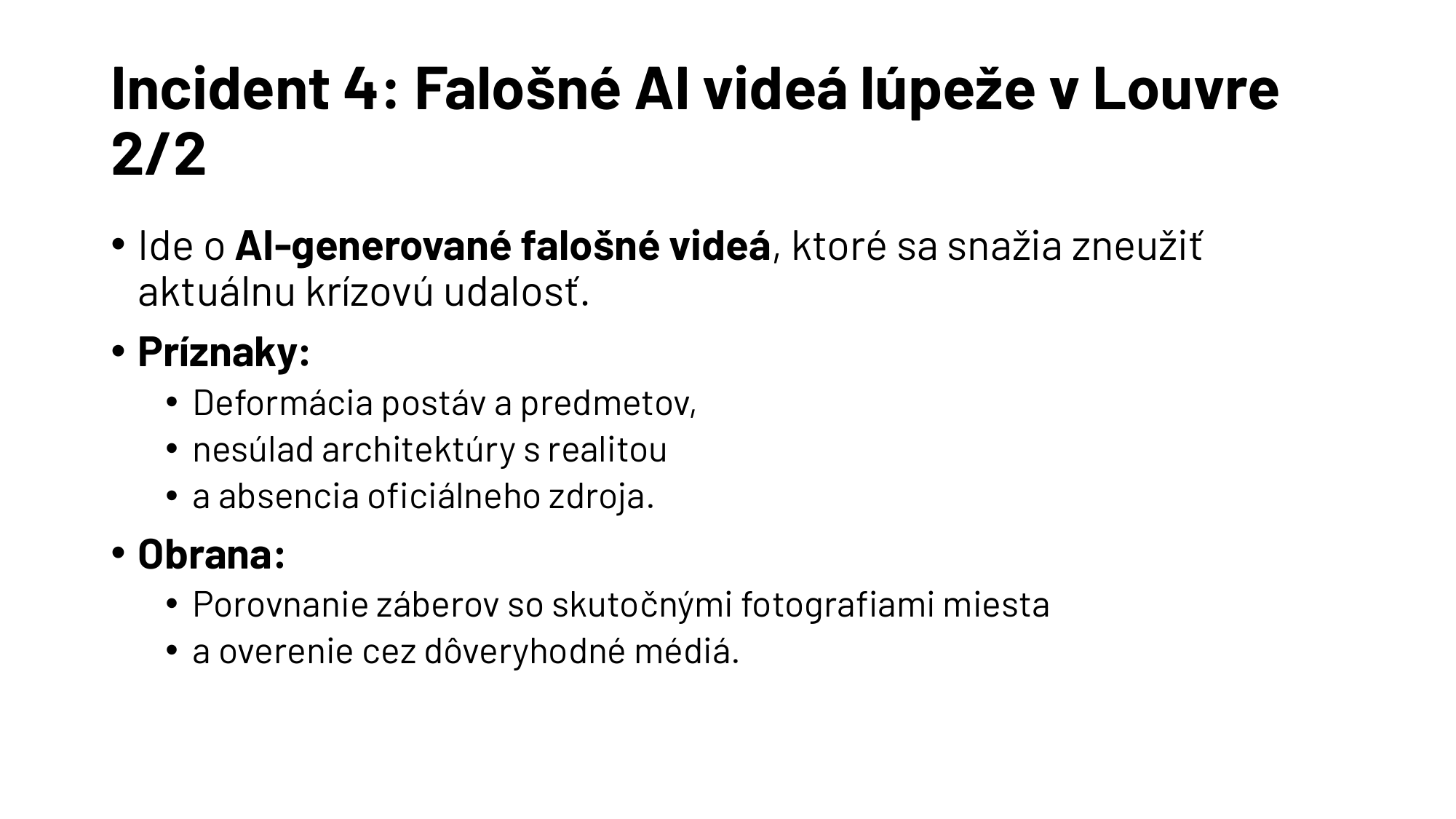

# Incident 4: Falošné AI videá lúpeže v Louvre 2/2
Ide o AI-generované falošné videá, ktoré sa snažia zneužiť aktuálnu krízovú udalosť.
Príznaky:
Deformácia postáv a predmetov,
nesúlad architektúry s realitou
a absencia oficiálneho zdroja.
Obrana:
Porovnanie záberov so skutočnými fotografiami miesta
a overenie cez dôveryhodné médiá.